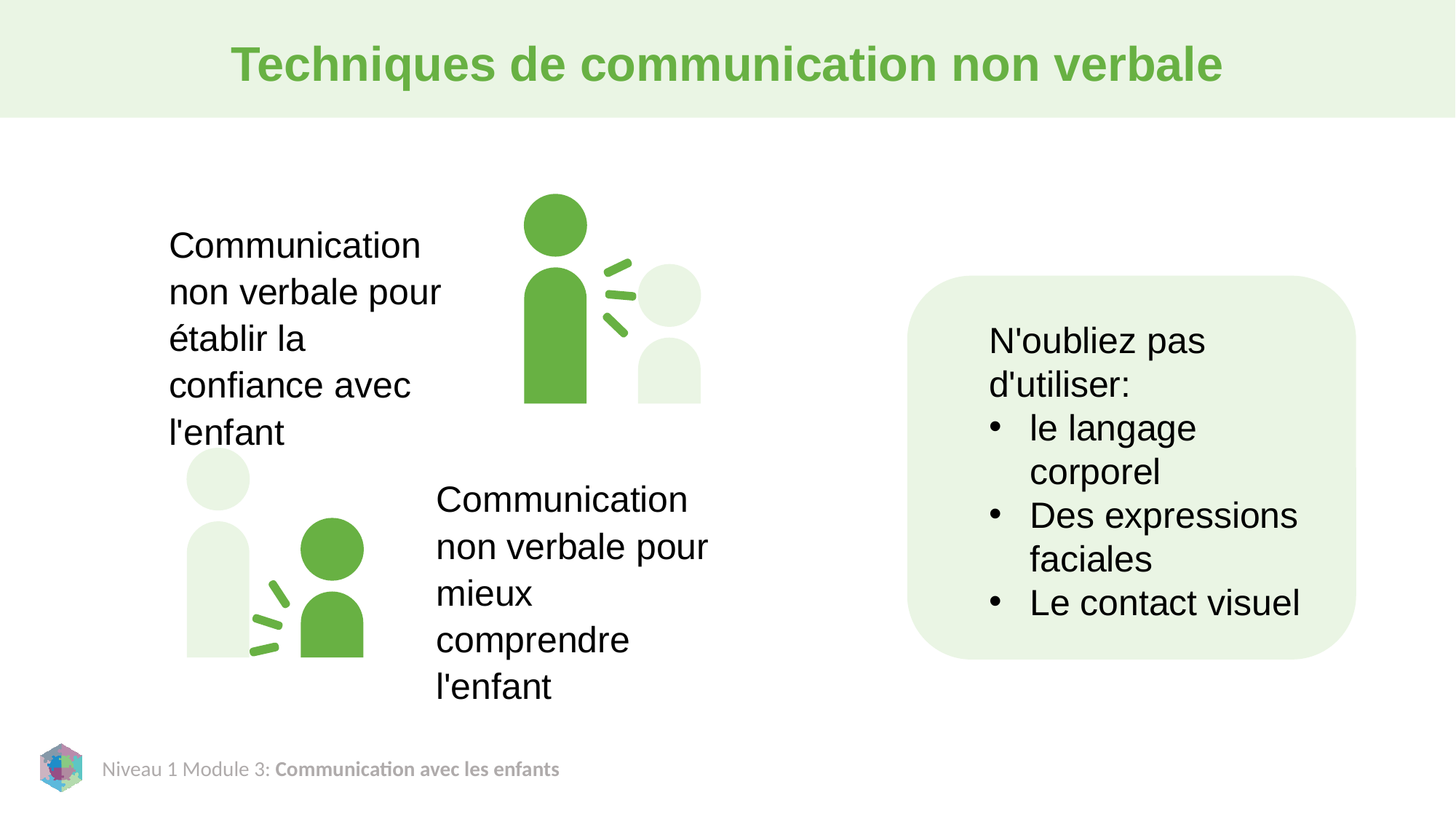

# Techniques de communication non verbale

Communication non verbale pour établir la confiance avec l'enfant

N'oubliez pas d'utiliser:
le langage corporel
Des expressions faciales
Le contact visuel

Communication non verbale pour mieux comprendre l'enfant